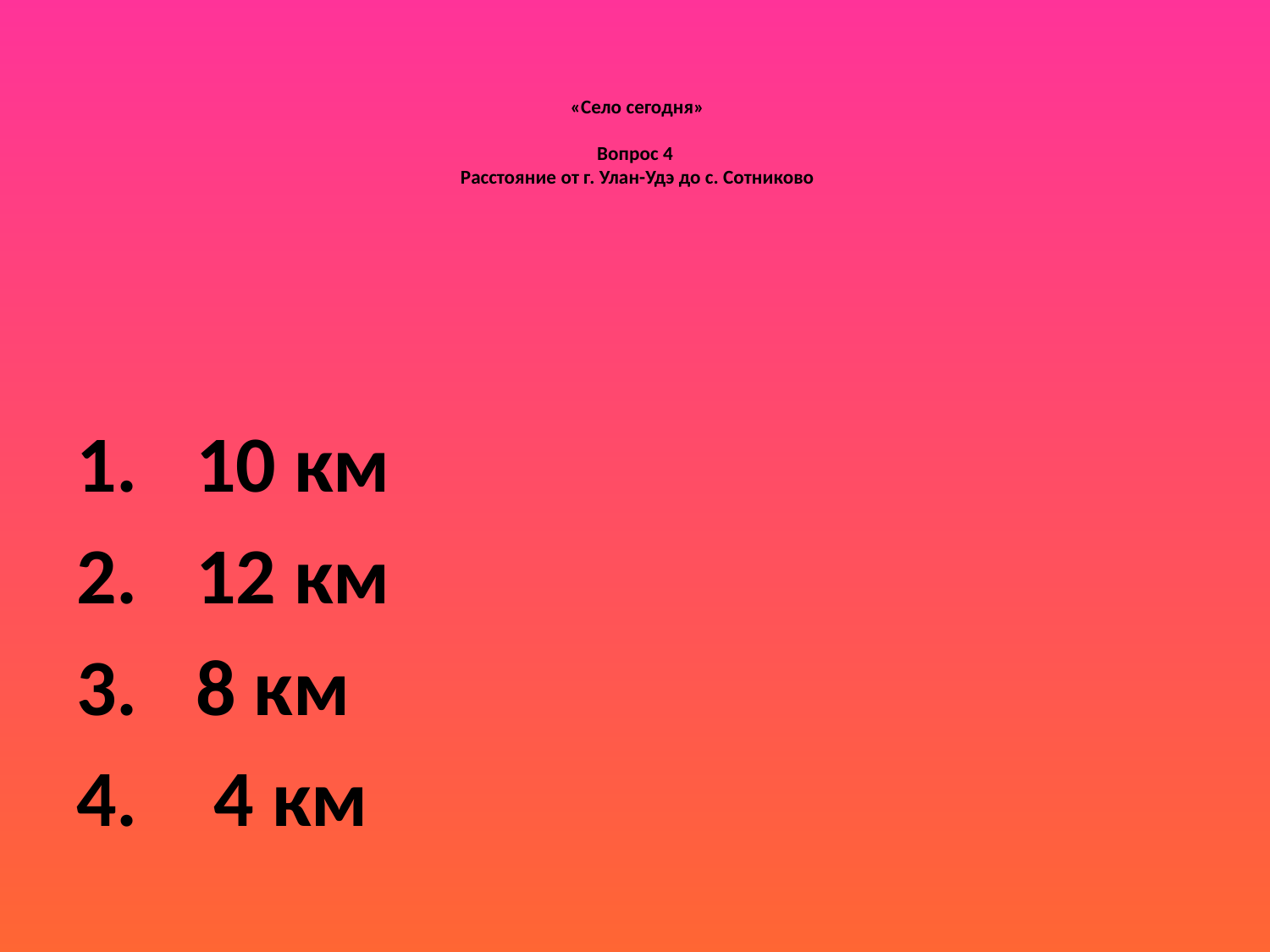

# «Село сегодня» Вопрос 4 Расстояние от г. Улан-Удэ до с. Сотниково
10 км
12 км
8 км
 4 км